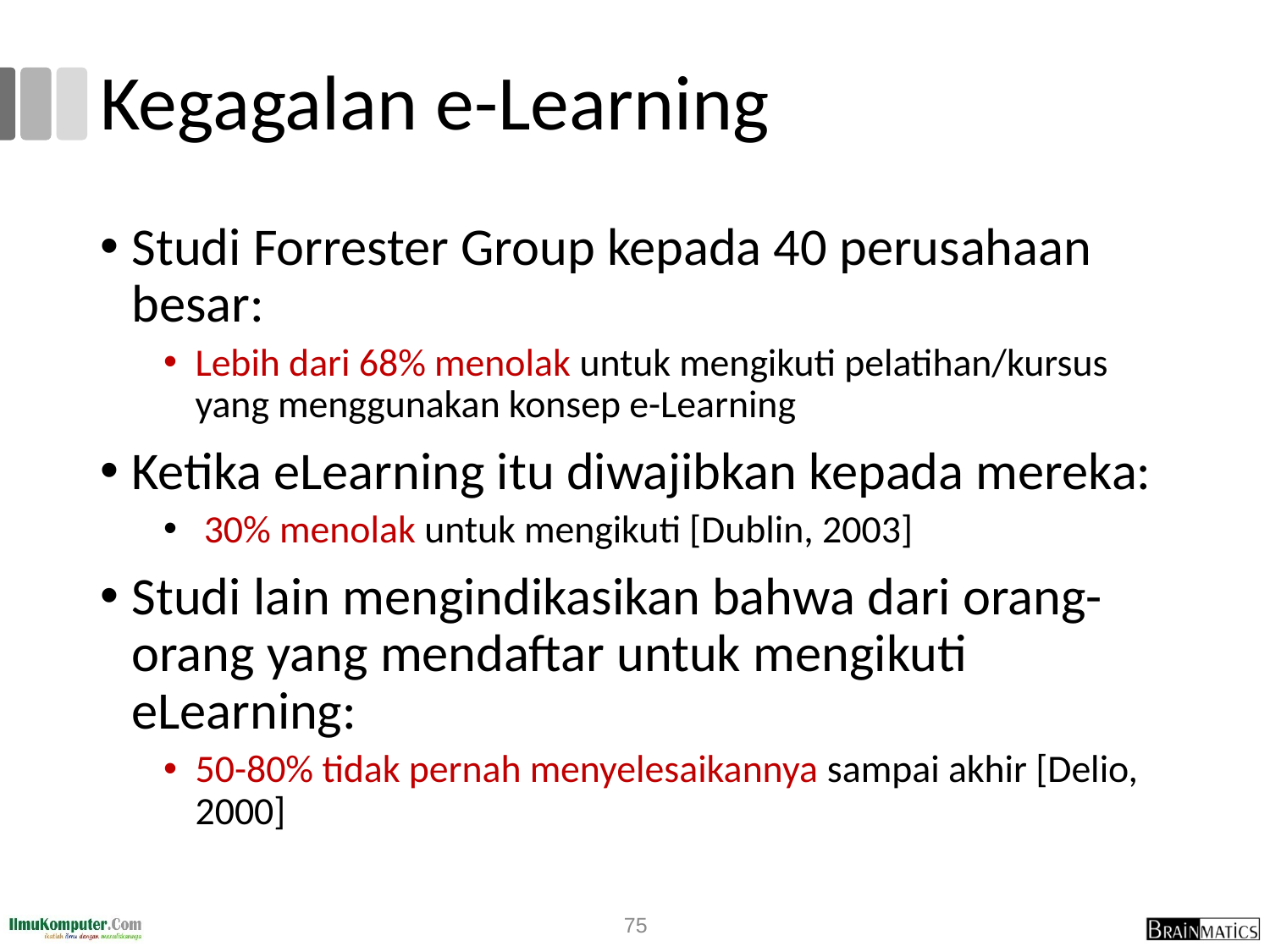

# Kegagalan e-Learning
Studi Forrester Group kepada 40 perusahaan besar:
Lebih dari 68% menolak untuk mengikuti pelatihan/kursus yang menggunakan konsep e-Learning
Ketika eLearning itu diwajibkan kepada mereka:
 30% menolak untuk mengikuti [Dublin, 2003]
Studi lain mengindikasikan bahwa dari orang-orang yang mendaftar untuk mengikuti eLearning:
50-80% tidak pernah menyelesaikannya sampai akhir [Delio, 2000]
75